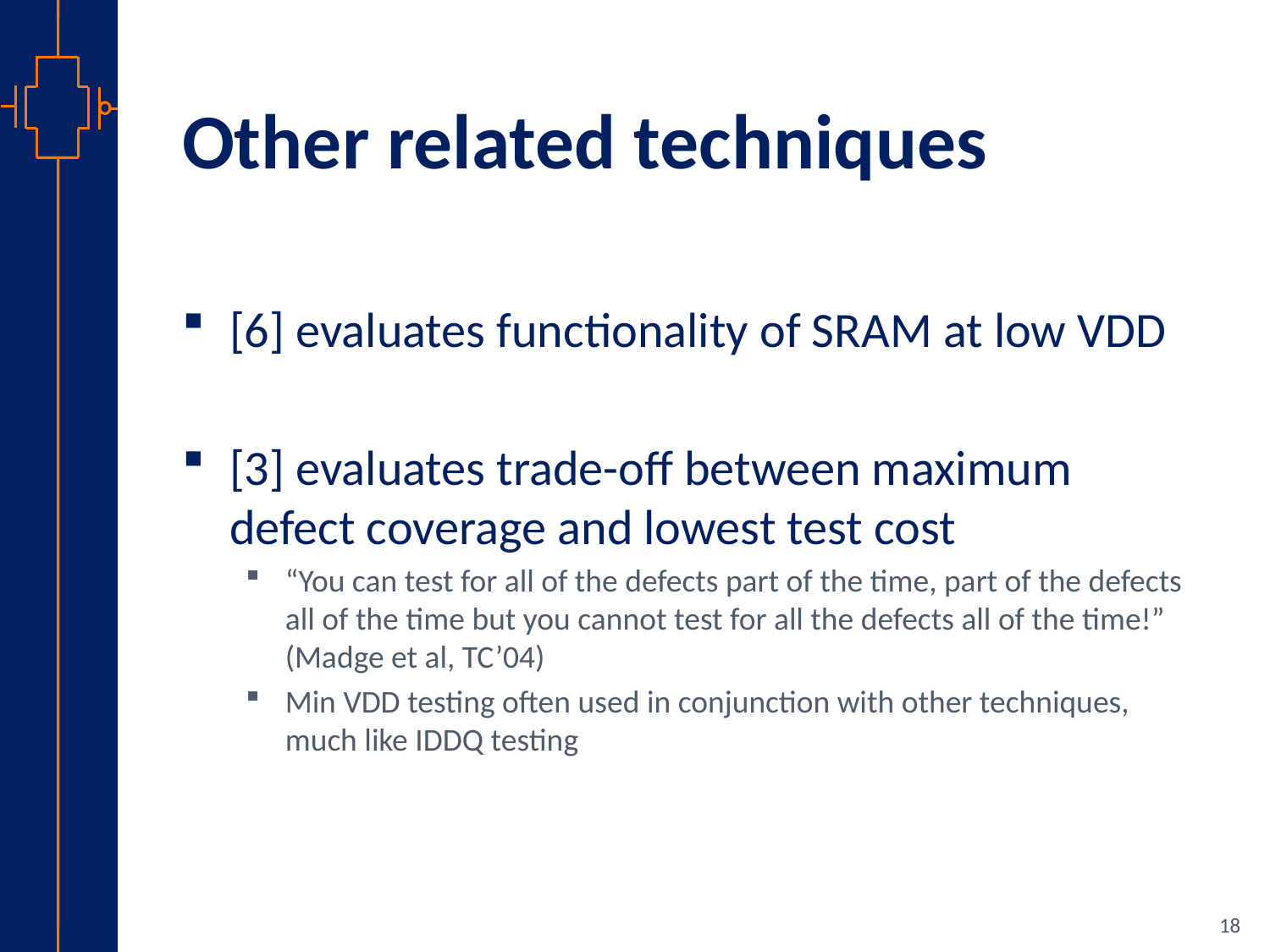

# Other related techniques

[6] evaluates functionality of SRAM at low VDD

[3] evaluates trade-off between maximum defect coverage and lowest test cost
“You can test for all of the defects part of the time, part of the defects all of the time but you cannot test for all the defects all of the time!” (Madge et al, TC’04)
Min VDD testing often used in conjunction with other techniques, much like IDDQ testing

18